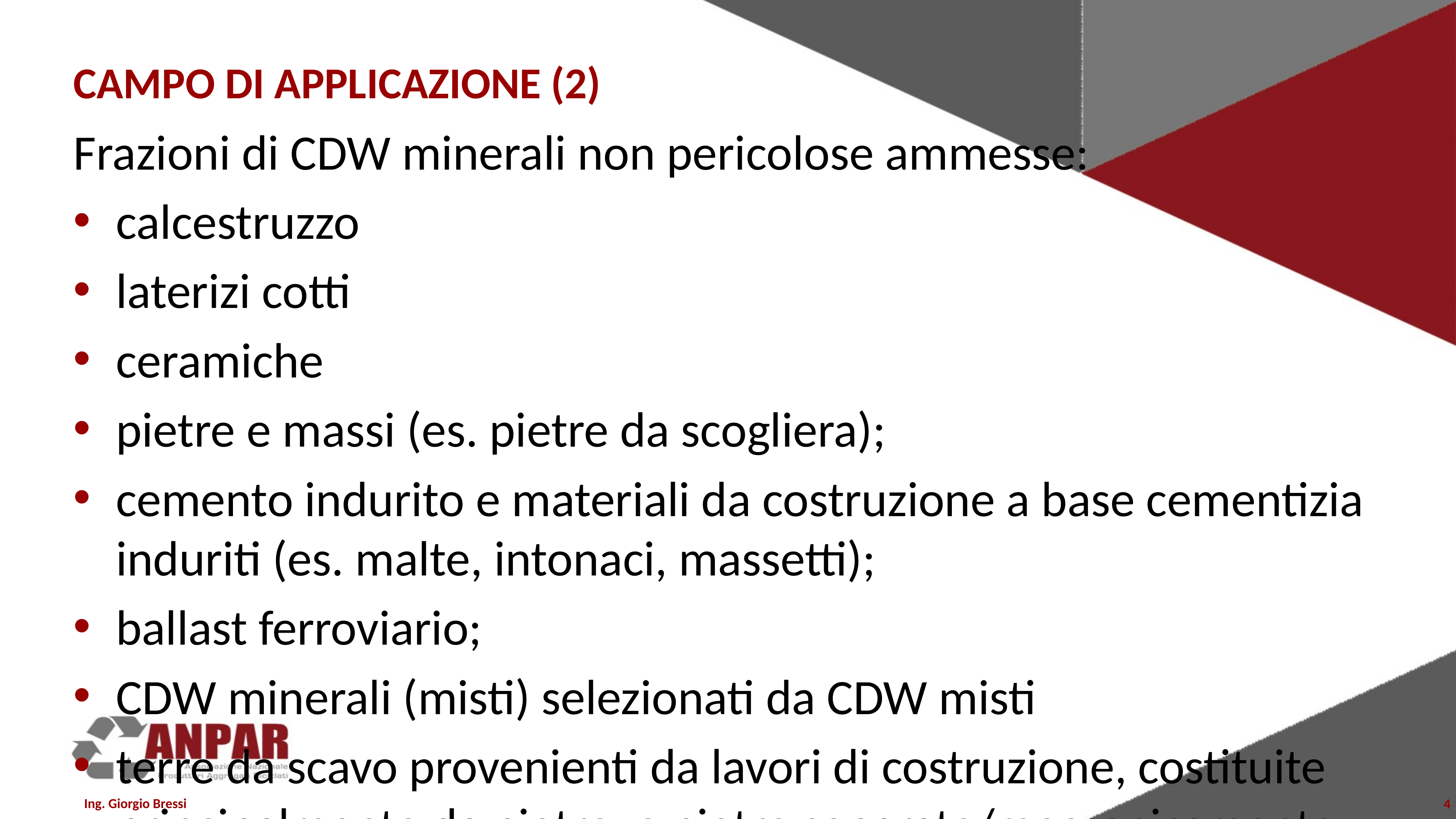

# CAMPO DI APPLICAZIONE (2)
Frazioni di CDW minerali non pericolose ammesse:
calcestruzzo
laterizi cotti
ceramiche
pietre e massi (es. pietre da scogliera);
cemento indurito e materiali da costruzione a base cementizia induriti (es. malte, intonaci, massetti);
ballast ferroviario;
CDW minerali (misti) selezionati da CDW misti
terre da scavo provenienti da lavori di costruzione, costituite principalmente da pietre, e pietre separate/meccanicamente selezionate dalle terre da scavo